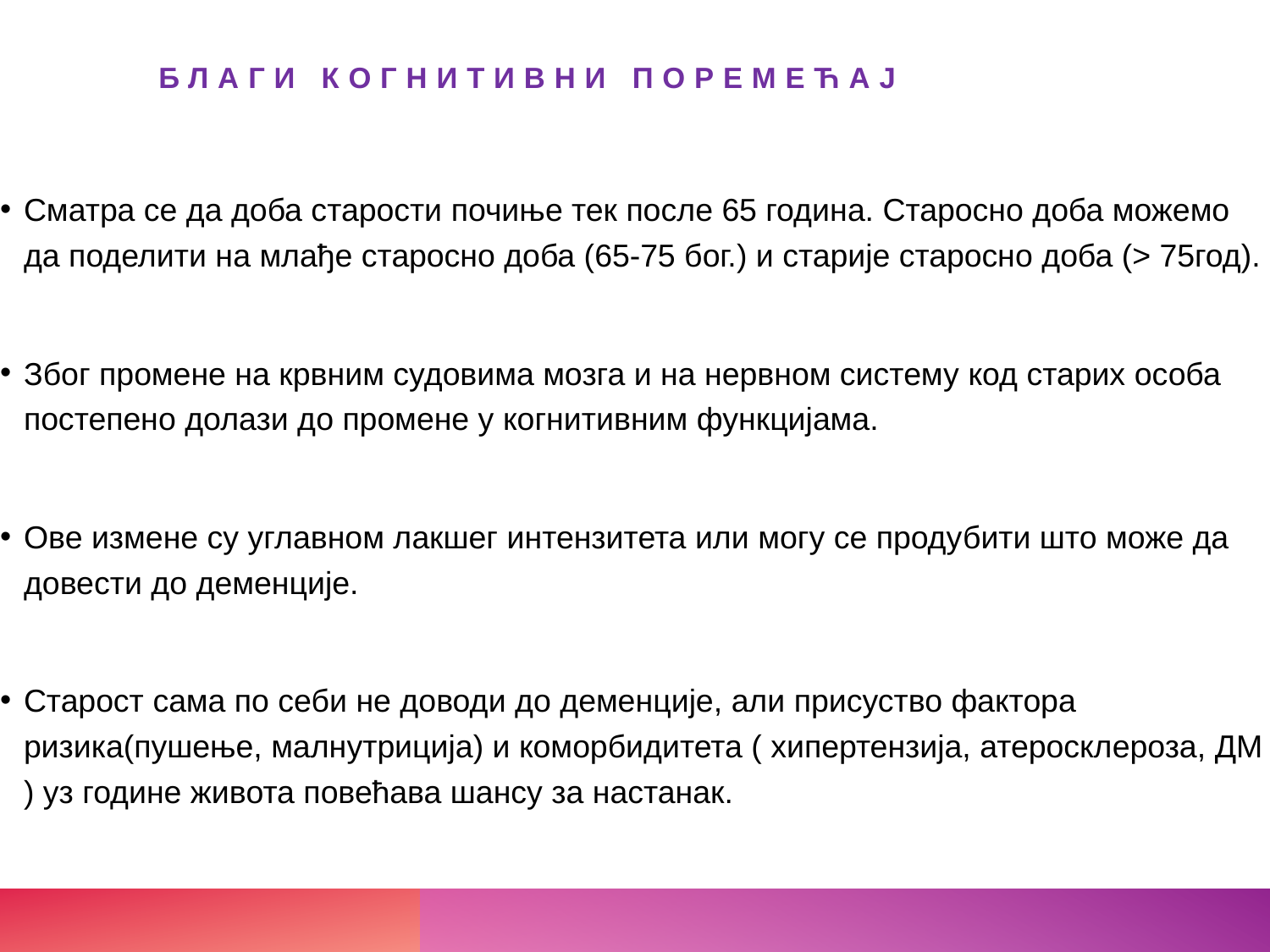

Благи когнитивни поремећај
Сматра се да доба старости почиње тек после 65 година. Старосно доба можемо да поделити на млађе старосно доба (65-75 бог.) и старије старосно доба (> 75год).

Због промене на крвним судовима мозга и на нервном систему код старих особа постепено долази до промене у когнитивним функцијама.

Ове измене су углавном лакшег интензитета или могу се продубити што може да довести до деменције.

Старост сама по себи не доводи до деменције, али присуство фактора ризика(пушење, малнутриција) и коморбидитета ( хипертензија, атеросклероза, ДМ ) уз године живота повећава шансу за настанак.